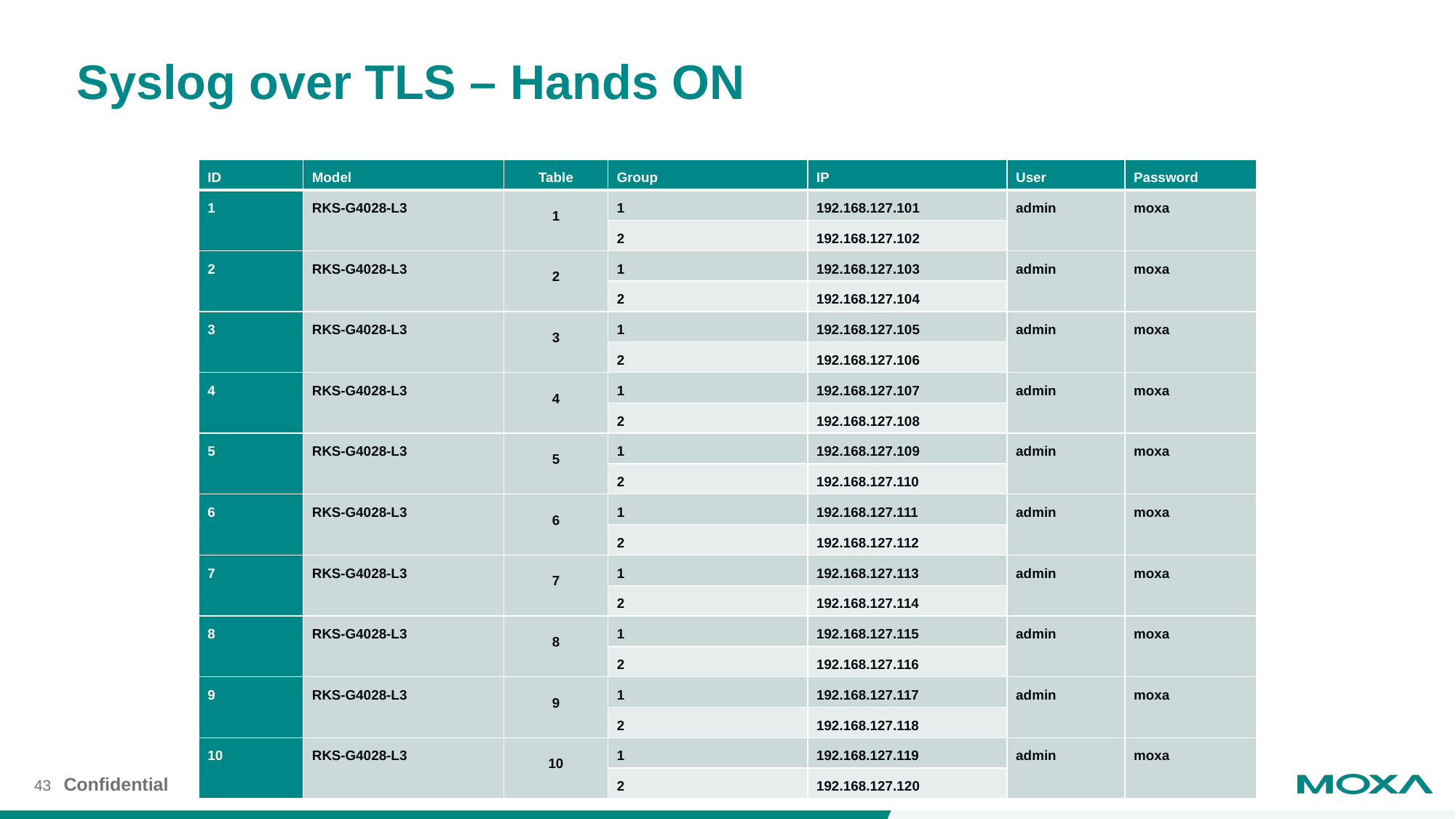

Syslog over TLS – Hands ON
| ID​ | Model​ | Table​ | Group​ | IP​ | User​ | Password​ |
| --- | --- | --- | --- | --- | --- | --- |
| 1​ | RKS-G4028-L3​ | 1​ | 1​ | 192.168.127.101​ | admin​ | moxa​ |
|  |  |  | 2​ | 192.168.127.102​ |  |  |
| 2​ | RKS-G4028-L3​ | 2​ | 1​ | 192.168.127.103​ | admin​ | moxa​ |
|  |  |  | 2​ | 192.168.127.104​ |  |  |
| 3​ | RKS-G4028-L3​ | 3​ | 1​ | 192.168.127.105​ | admin​ | moxa​ |
|  |  |  | 2​ | 192.168.127.106​ |  |  |
| 4​ | RKS-G4028-L3​ | 4​ | 1​ | 192.168.127.107​ | admin​ | moxa​ |
|  |  |  | 2​ | 192.168.127.108​ |  |  |
| 5​ | RKS-G4028-L3​ | 5​ | 1​ | 192.168.127.109​ | admin​ | moxa​ |
|  |  |  | 2​ | 192.168.127.110​ |  |  |
| 6​ | RKS-G4028-L3​ | 6​ | 1​ | 192.168.127.111​ | admin​ | moxa​ |
|  |  |  | 2​ | 192.168.127.112​ |  |  |
| 7​ | RKS-G4028-L3​ | 7​ | 1​ | 192.168.127.113​ | admin​ | moxa​ |
|  |  |  | 2​ | 192.168.127.114​ |  |  |
| 8​ | RKS-G4028-L3​ | 8​ | 1​ | 192.168.127.115​ | admin​ | moxa​ |
|  |  |  | 2​ | 192.168.127.116​ |  |  |
| 9​ | RKS-G4028-L3​ | 9​ | 1​ | 192.168.127.117​ | admin​ | moxa​ |
|  |  |  | 2​ | 192.168.127.118​ |  |  |
| 10​ | RKS-G4028-L3​ | 10​ | 1​ | 192.168.127.119​ | admin​ | moxa​ |
|  |  |  | 2​ | 192.168.127.120​ |  |  |